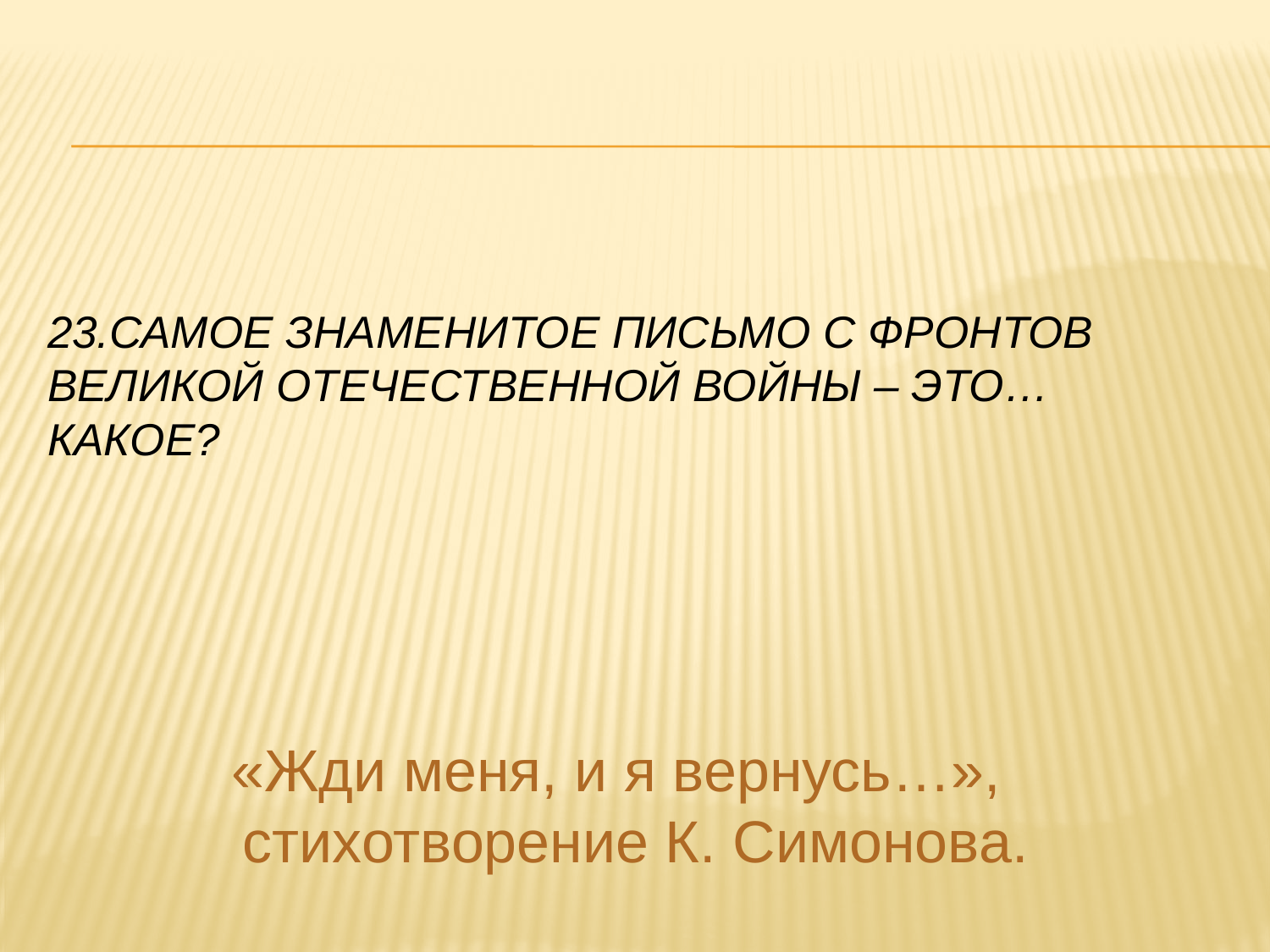

# 23.Самое знаменитое письмо с фронтов Великой Отечественной войны – это… Какое?
«Жди меня, и я вернусь…», стихотворение К. Симонова.